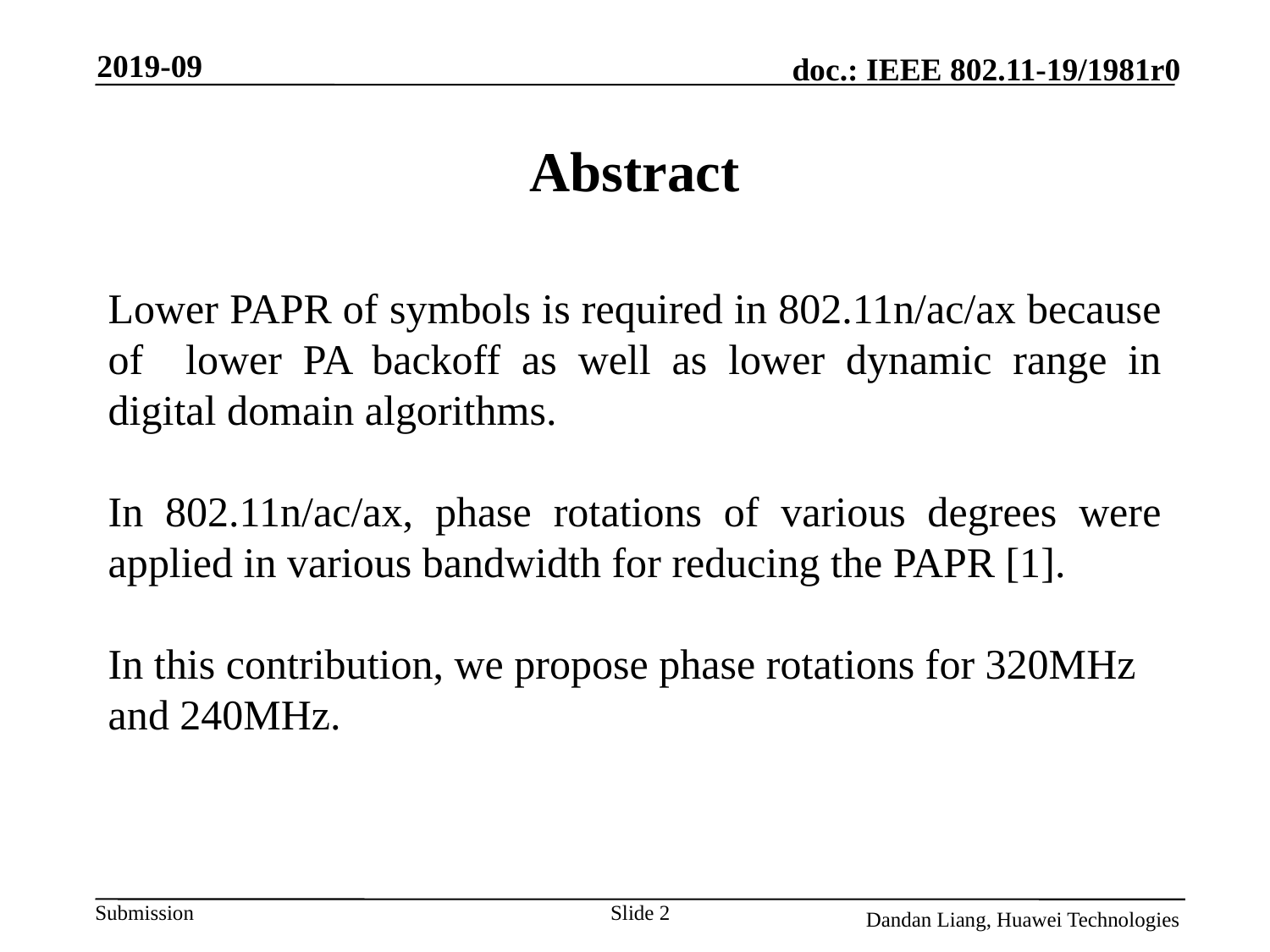

2019-09
# Abstract
Lower PAPR of symbols is required in 802.11n/ac/ax because of  lower PA backoff as well as lower dynamic range in digital domain algorithms.

In 802.11n/ac/ax, phase rotations of various degrees were applied in various bandwidth for reducing the PAPR [1].

In this contribution, we propose phase rotations for 320MHz and 240MHz.

Slide 2